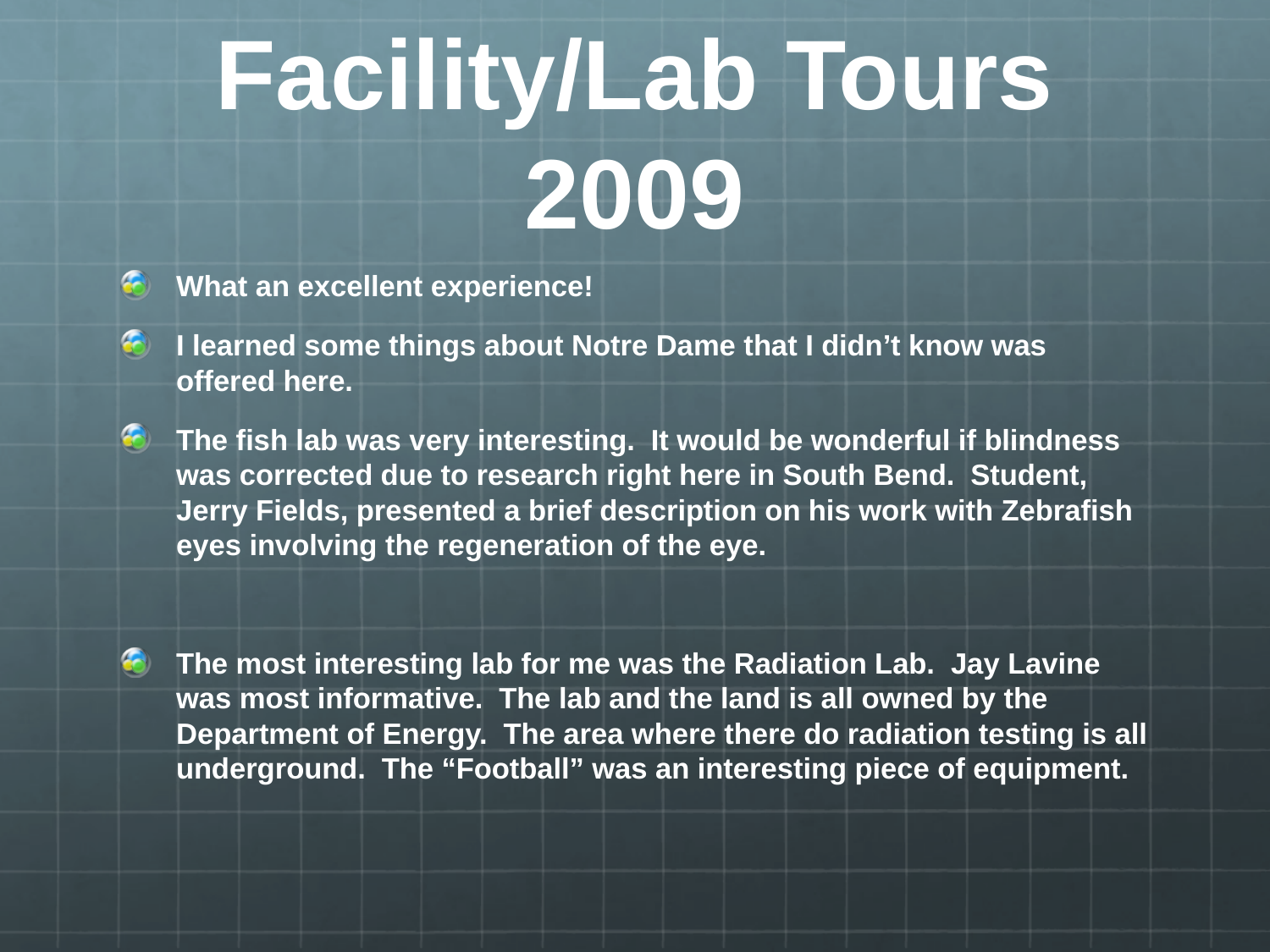

# Facility/Lab Tours 2009
What an excellent experience!
I learned some things about Notre Dame that I didn’t know was offered here.
The fish lab was very interesting.  It would be wonderful if blindness was corrected due to research right here in South Bend.  Student, Jerry Fields, presented a brief description on his work with Zebrafish eyes involving the regeneration of the eye.

The most interesting lab for me was the Radiation Lab.  Jay Lavine was most informative.  The lab and the land is all owned by the Department of Energy.  The area where there do radiation testing is all underground.  The “Football” was an interesting piece of equipment.